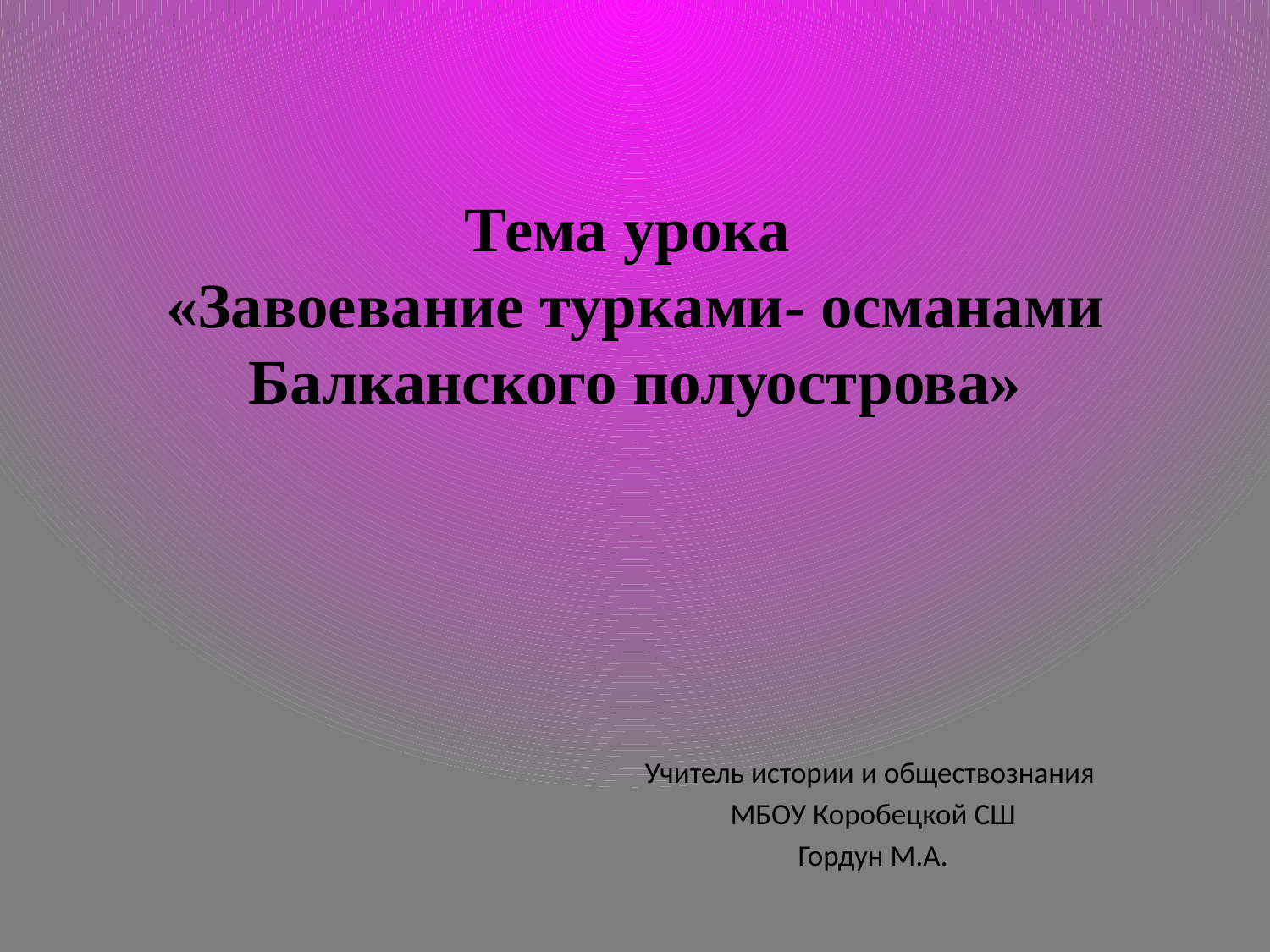

# Тема урока «Завоевание турками- османами Балканского полуострова»

Учитель истории и обществознания
МБОУ Коробецкой СШ
Гордун М.А.